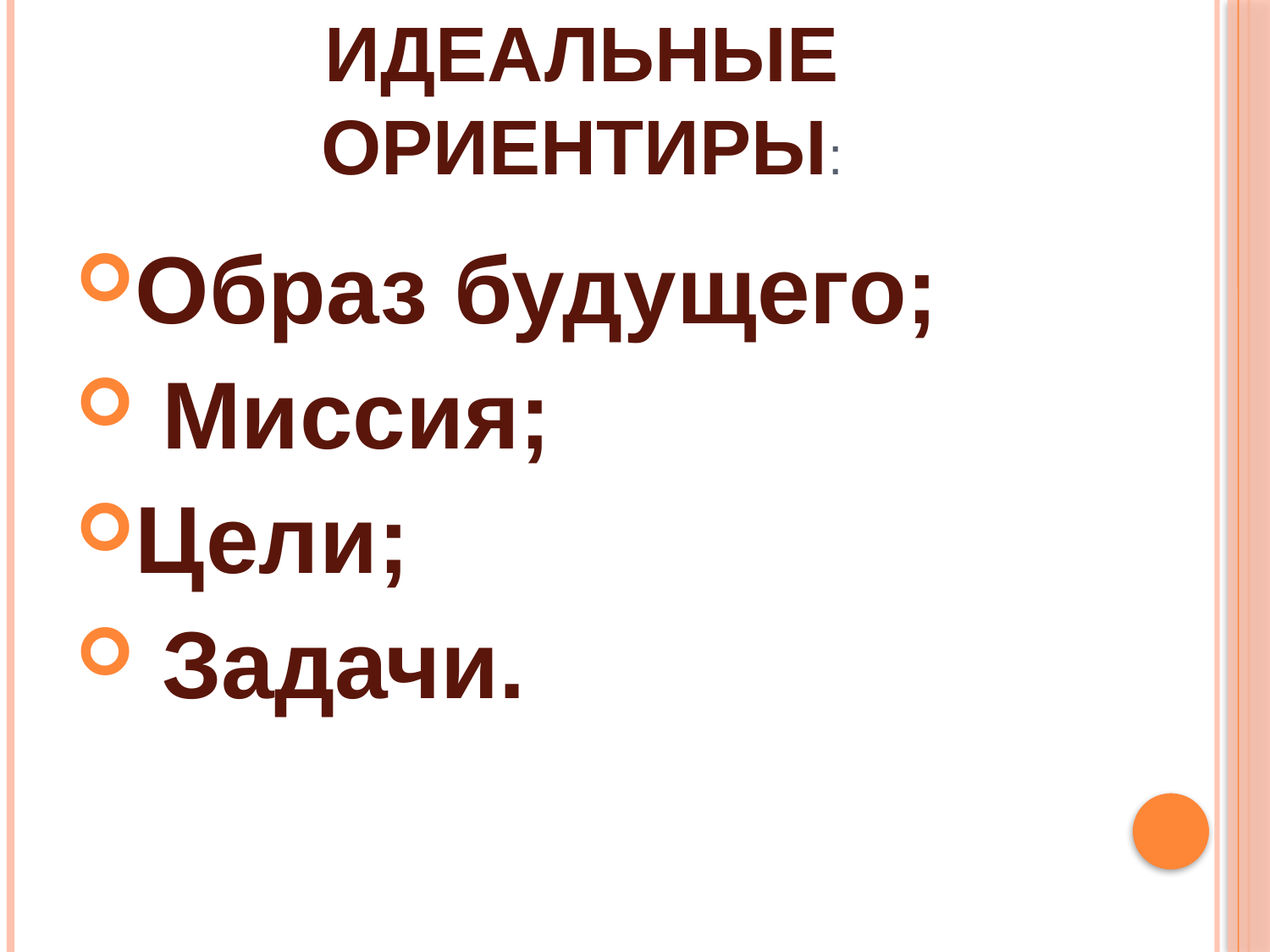

# идеальные ориентиры:
Образ будущего;
 Миссия;
Цели;
 Задачи.